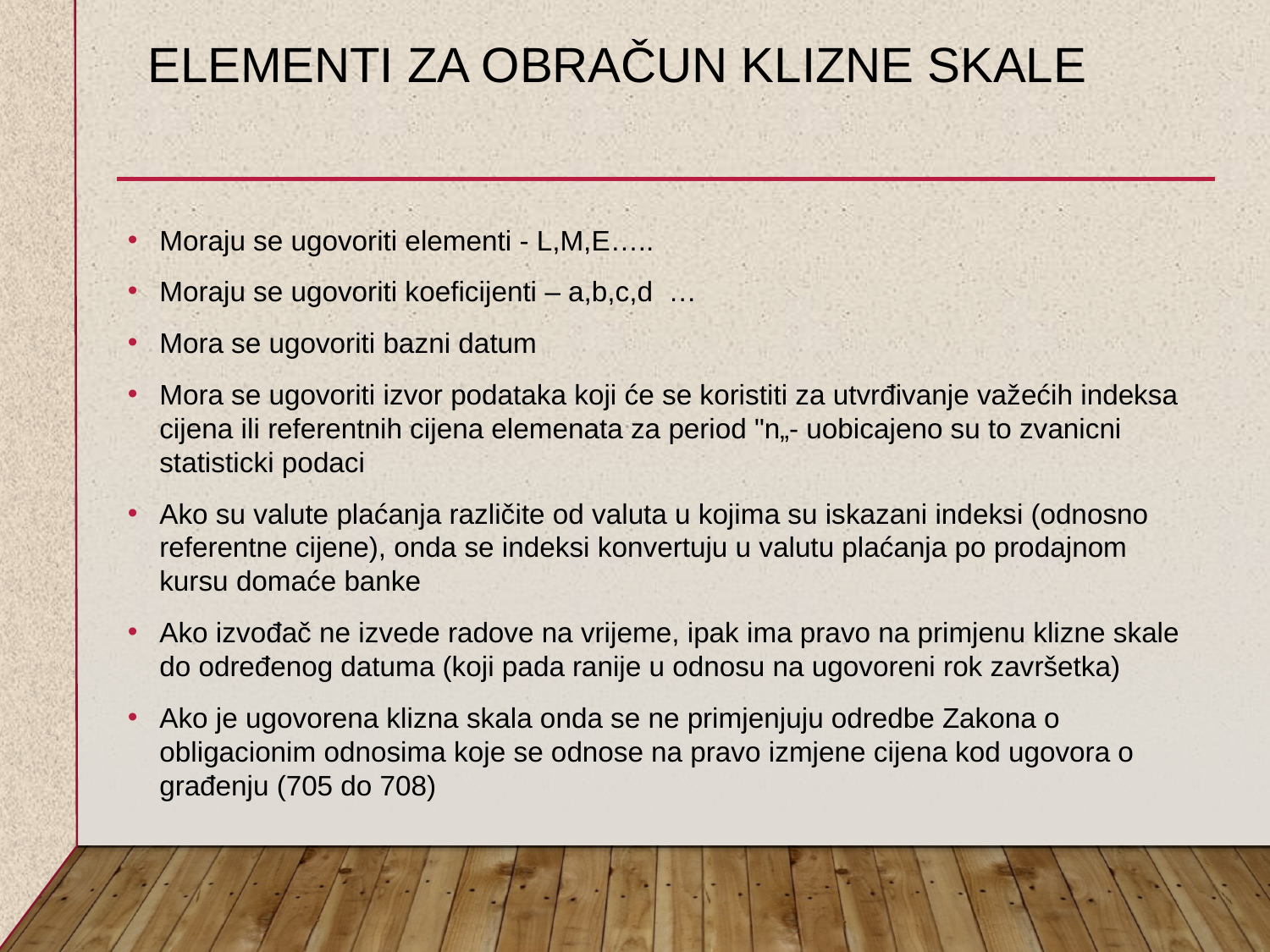

# ELEMENTI ZA OBRAČUN KLIZNE SKALE
Moraju se ugovoriti elementi - L,M,E…..
Moraju se ugovoriti koeficijenti – a,b,c,d  …
Mora se ugovoriti bazni datum
Mora se ugovoriti izvor podataka koji će se koristiti za utvrđivanje važećih indeksa cijena ili referentnih cijena elemenata za period "n„- uobicajeno su to zvanicni statisticki podaci
Ako su valute plaćanja različite od valuta u kojima su iskazani indeksi (odnosno referentne cijene), onda se indeksi konvertuju u valutu plaćanja po prodajnom kursu domaće banke
Ako izvođač ne izvede radove na vrijeme, ipak ima pravo na primjenu klizne skale do određenog datuma (koji pada ranije u odnosu na ugovoreni rok završetka)
Ako je ugovorena klizna skala onda se ne primjenjuju odredbe Zakona o obligacionim odnosima koje se odnose na pravo izmjene cijena kod ugovora o građenju (705 do 708)